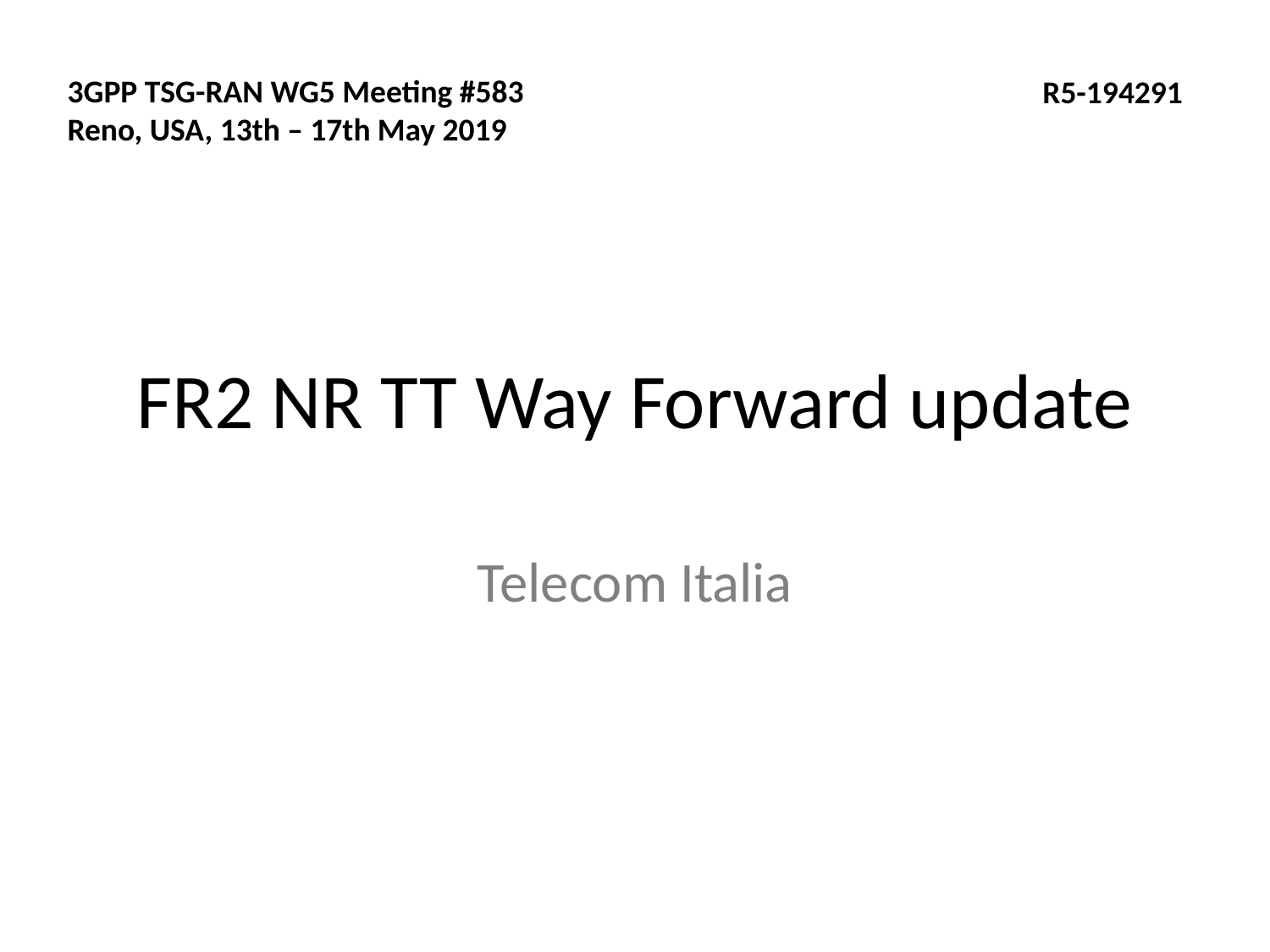

3GPP TSG-RAN WG5 Meeting #583
Reno, USA, 13th – 17th May 2019

 R5-194291
# FR2 NR TT Way Forward update
Telecom Italia